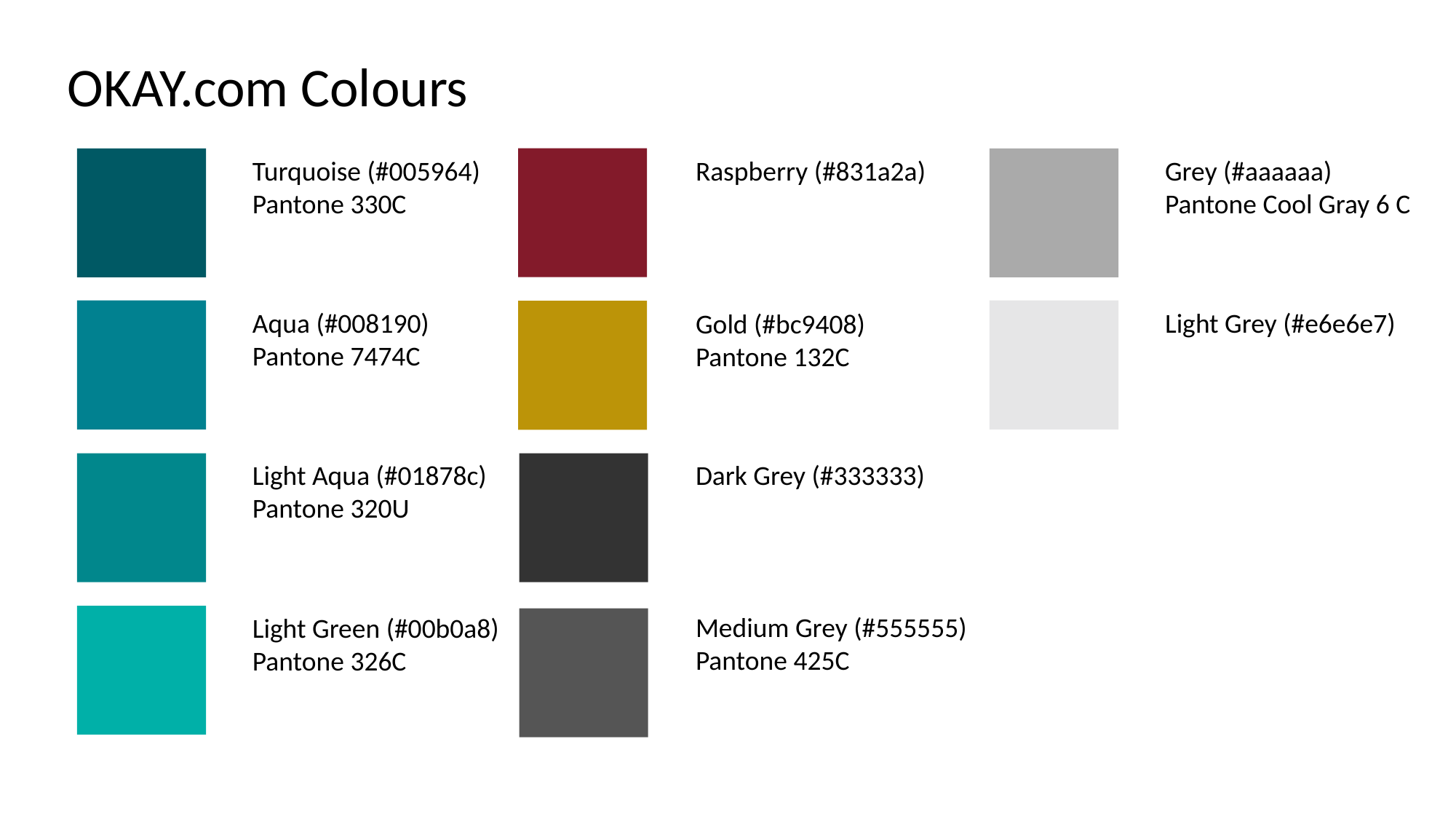

OKAY.com Colours

Turquoise (#005964)
Pantone 330C
Raspberry (#831a2a)

Grey (#aaaaaa)
Pantone Cool Gray 6 C

Aqua (#008190)
Pantone 7474C

Light Grey (#e6e6e7)
Gold (#bc9408)
Pantone 132C

Light Aqua (#01878c)
Pantone 320U
Dark Grey (#333333)

Medium Grey (#555555)
Pantone 425C
Light Green (#00b0a8)
Pantone 326C